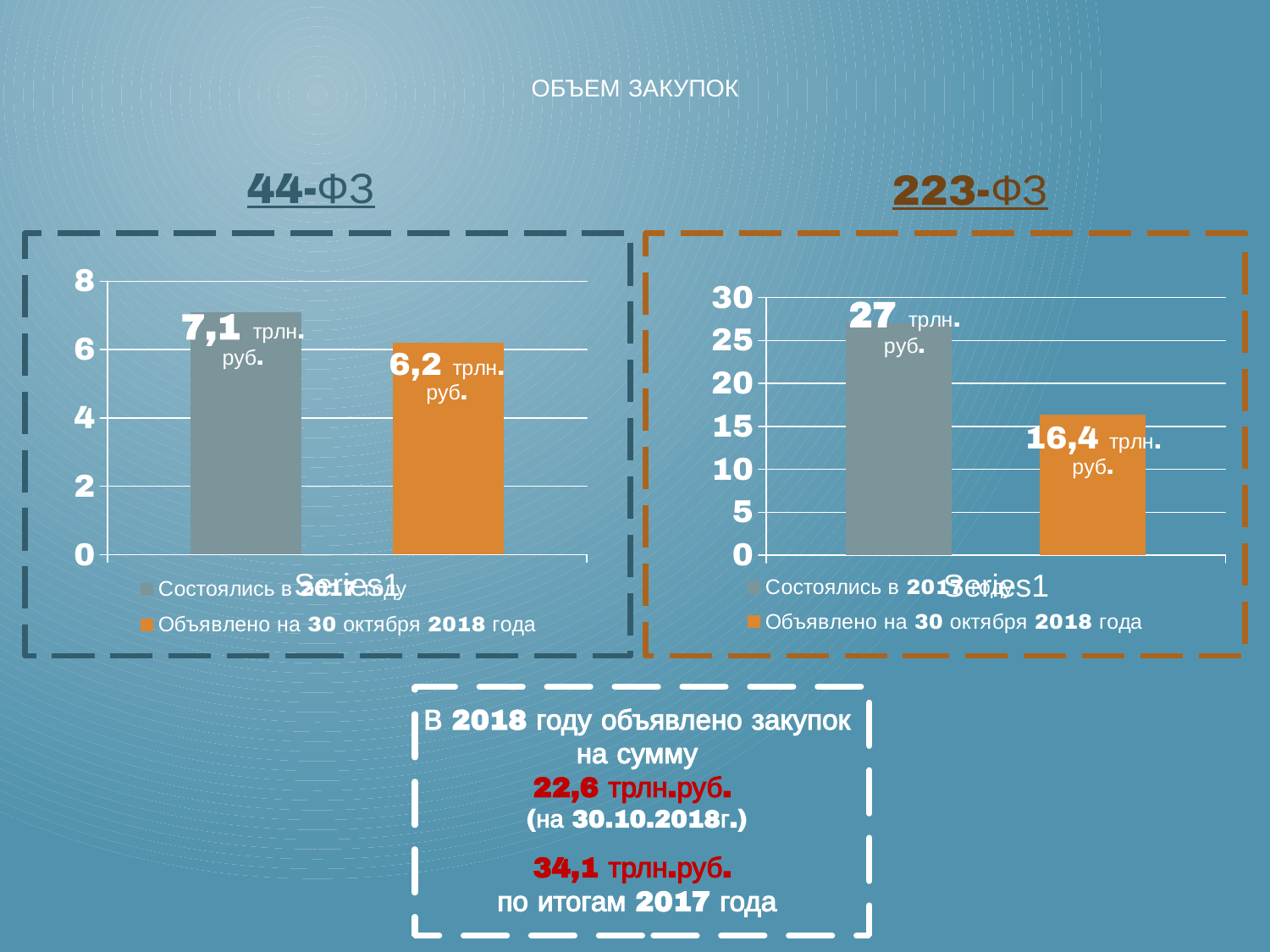

# Объем закупок
44-фз
223-фз

### Chart

| Category | Состоялись в 2017 году | Объявлено на 30 октября 2018 года |
|---|---|---|
|  | 7.1 | 6.2 |

### Chart

| Category | Состоялись в 2017 году | Объявлено на 30 октября 2018 года |
|---|---|---|
|  | 27.0 | 16.4 |

В 2018 году объявлено закупок на сумму
22,6 трлн.руб.
(на 30.10.2018г.)

34,1 трлн.руб.
по итогам 2017 года